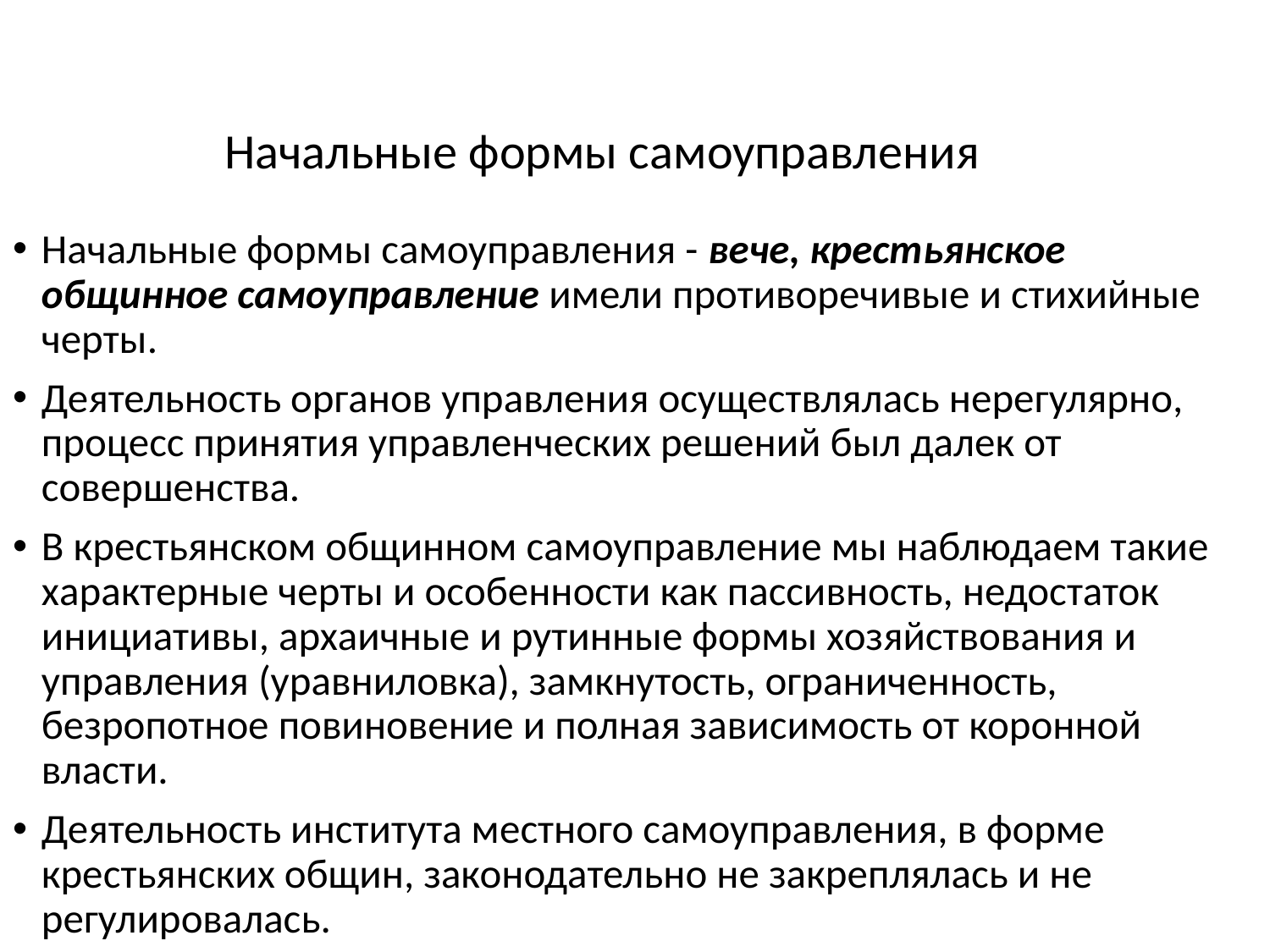

# Начальные формы самоуправления
Начальные формы самоуправления - вече, крестьянское общинное самоуправление имели противоречивые и стихийные черты.
Деятельность органов управления осуществлялась нерегулярно, процесс принятия управленческих решений был далек от совершенства.
В крестьянском общинном самоуправление мы наблюдаем такие характерные черты и особенности как пассивность, недостаток инициативы, архаичные и рутинные формы хозяйствования и управления (уравниловка), замкнутость, ограниченность, безропотное повиновение и полная зависимость от коронной власти.
Деятельность института местного самоуправления, в форме крестьянских общин, законодательно не закреплялась и не регулировалась.